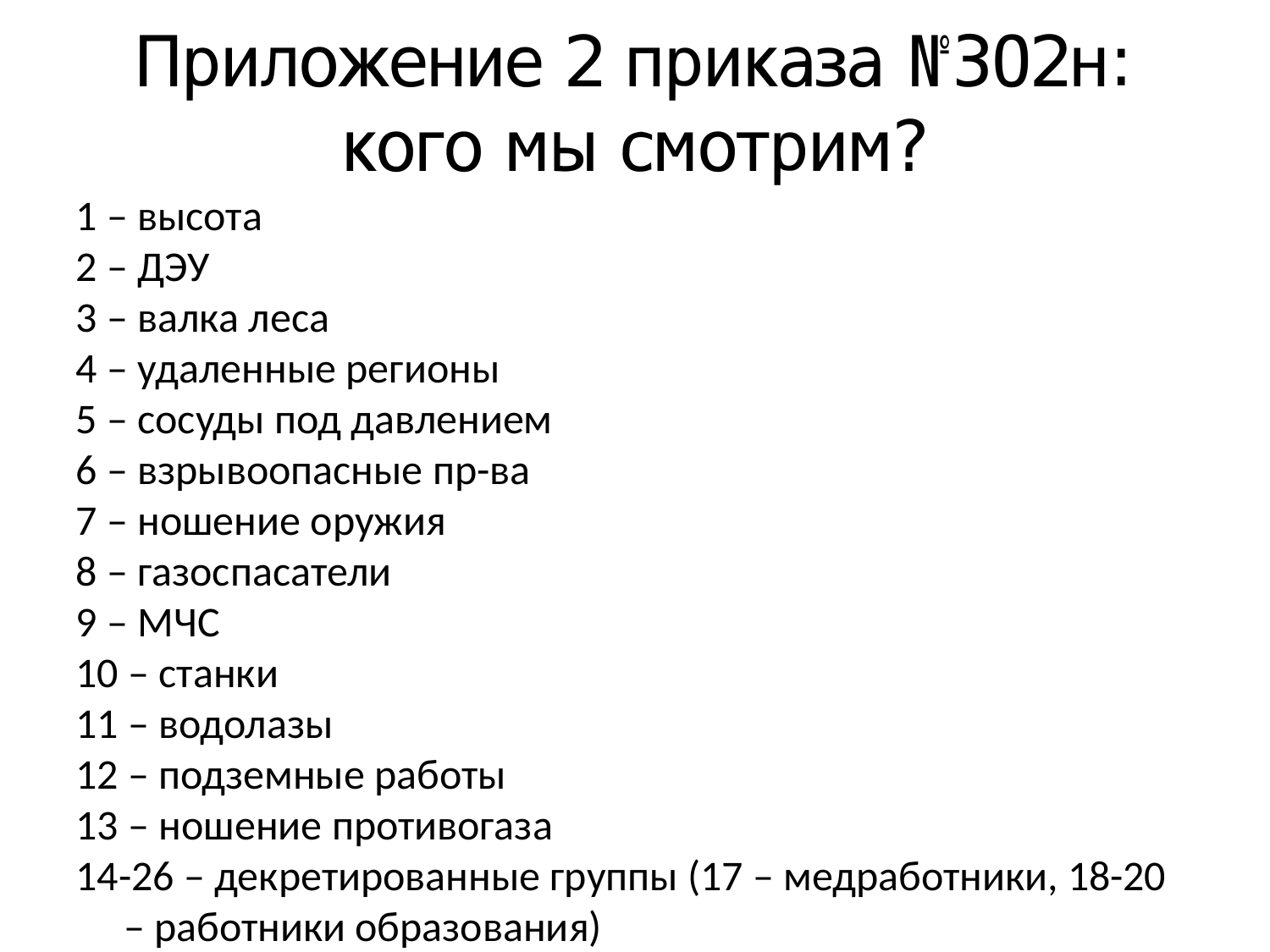

Приложение 2 приказа №302н: кого мы смотрим?
1 – высота
2 – ДЭУ
3 – валка леса
4 – удаленные регионы
5 – сосуды под давлением
6 – взрывоопасные пр-ва
7 – ношение оружия
8 – газоспасатели
9 – МЧС
10 – станки
11 – водолазы
12 – подземные работы
13 – ношение противогаза
14-26 – декретированные группы (17 – медработники, 18-20 – работники образования)
27 – водители